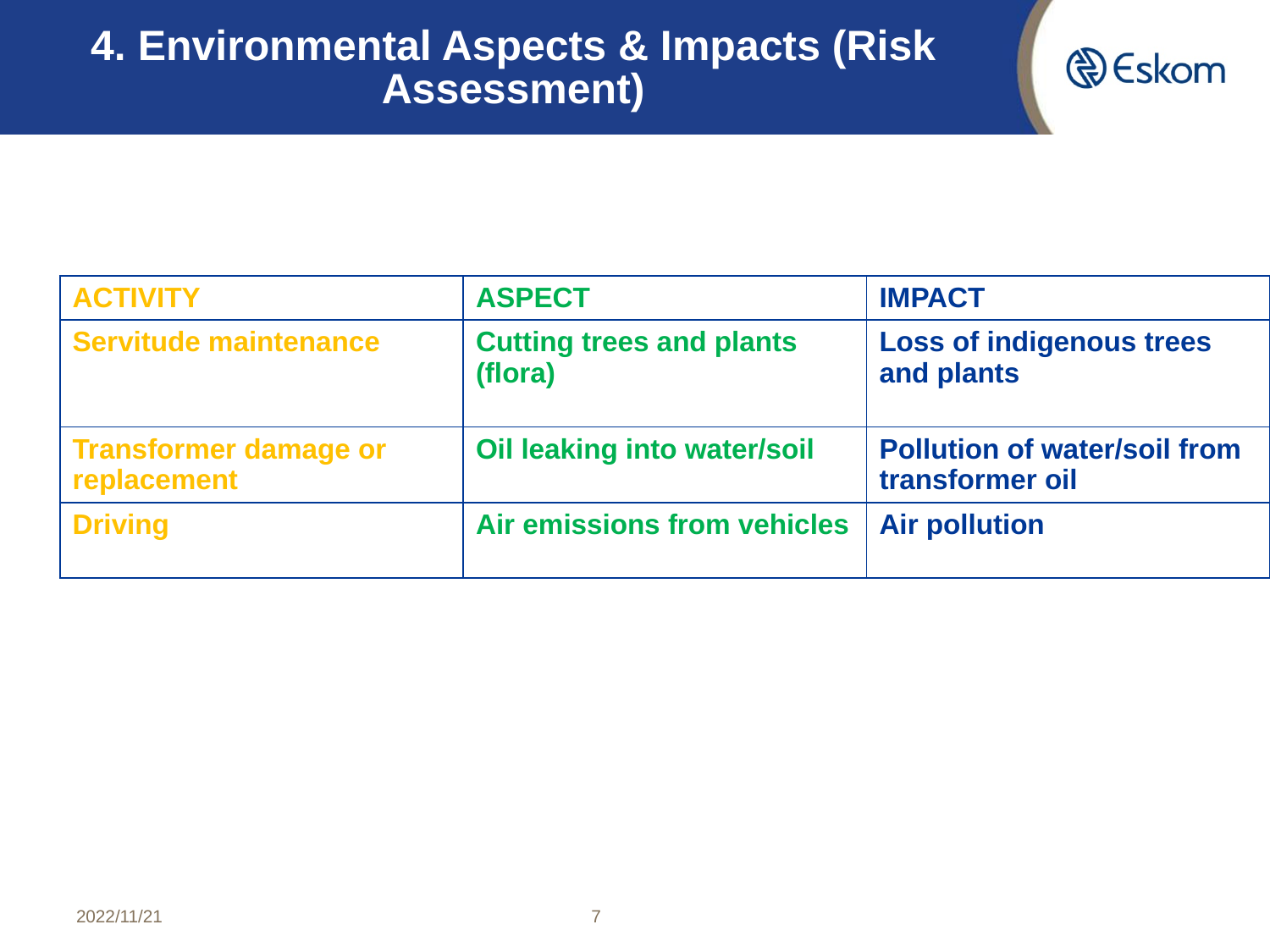

# 4. Environmental Aspects & Impacts (Risk Assessment)
| ACTIVITY | ASPECT | IMPACT |
| --- | --- | --- |
| Servitude maintenance | Cutting trees and plants (flora) | Loss of indigenous trees and plants |
| Transformer damage or replacement | Oil leaking into water/soil | Pollution of water/soil from transformer oil |
| Driving | Air emissions from vehicles | Air pollution |
2022/11/21
7